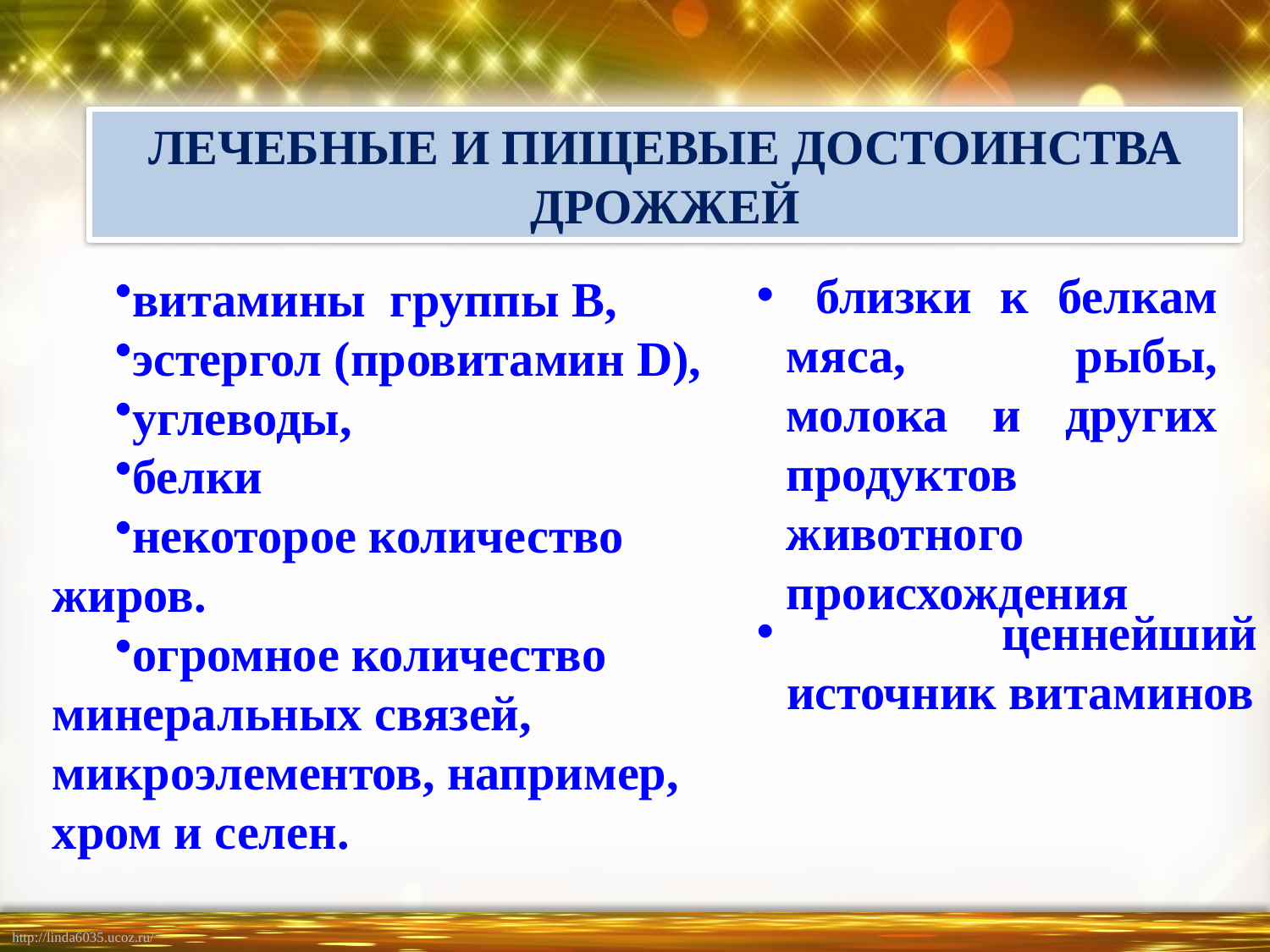

ЛЕЧЕБНЫЕ И ПИЩЕВЫЕ ДОСТОИНСТВА ДРОЖЖЕЙ
витамины  группы B,
эстергол (провитамин D),
углеводы,
белки
некоторое количество жиров.
огромное количество минеральных связей, микроэлементов, например, хром и селен.
 близки к белкам мяса, рыбы, молока и других продуктов животного происхождения
 ценнейший источник витаминов